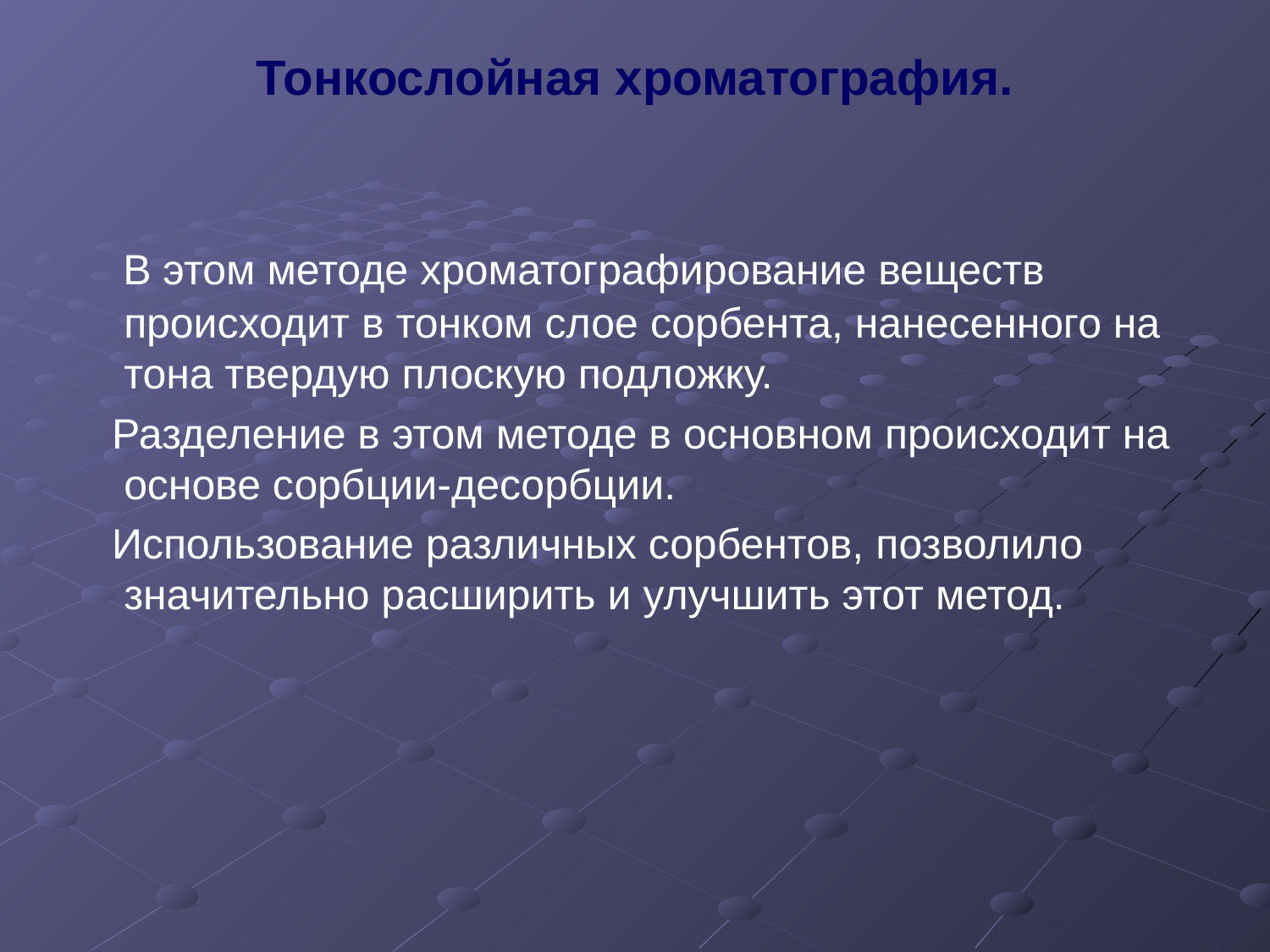

# Тонкослойная хроматография.
   В этом методе хроматографирование веществ происходит в тонком слое сорбента, нанесенного на тона твердую плоскую подложку.
   Разделение в этом методе в основном происходит на основе сорбции-десорбции.
   Использование различных сорбентов, позволило значительно расширить и улучшить этот метод.